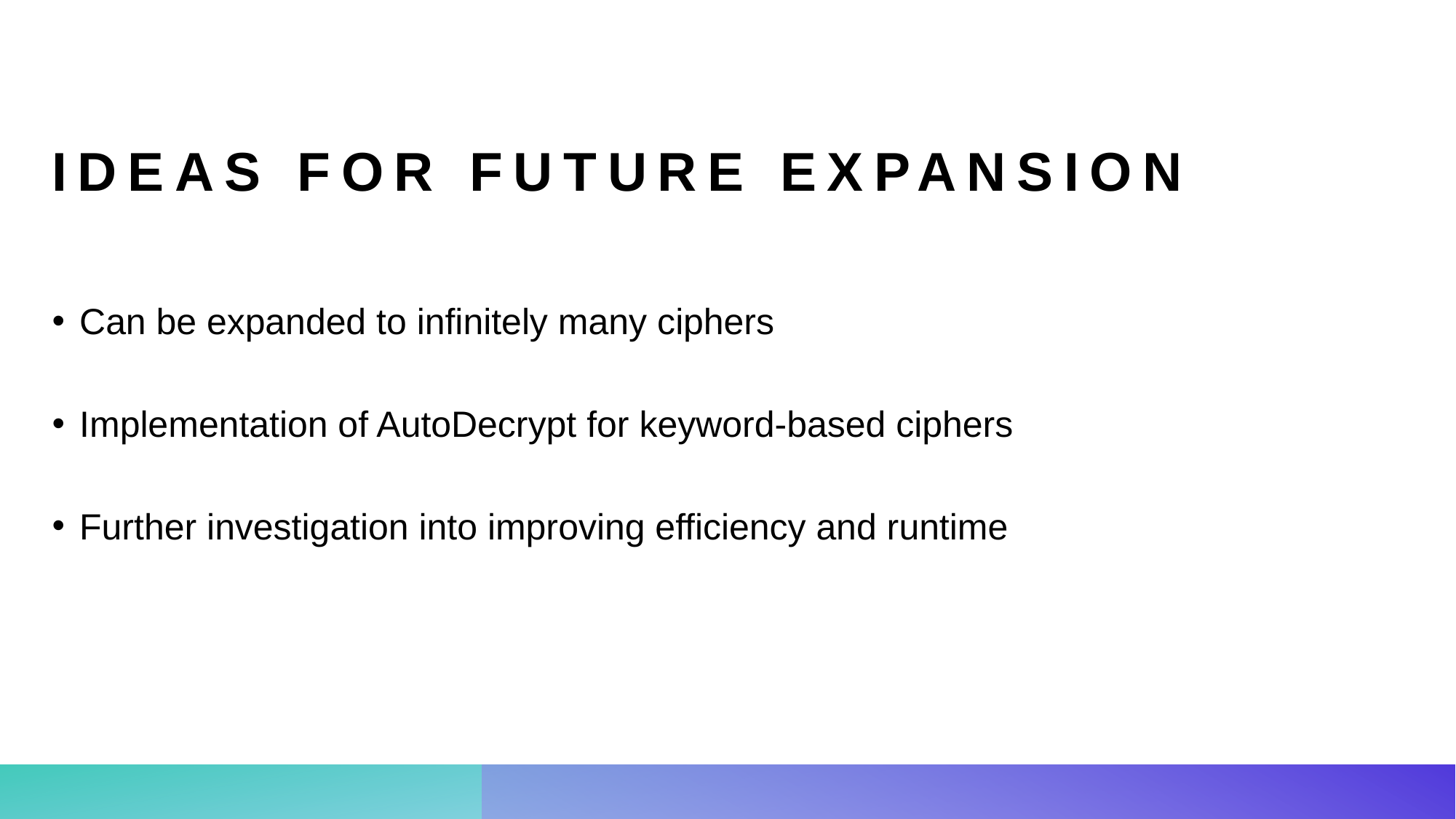

# Ideas for Future expansion
Can be expanded to infinitely many ciphers
Implementation of AutoDecrypt for keyword-based ciphers
Further investigation into improving efficiency and runtime